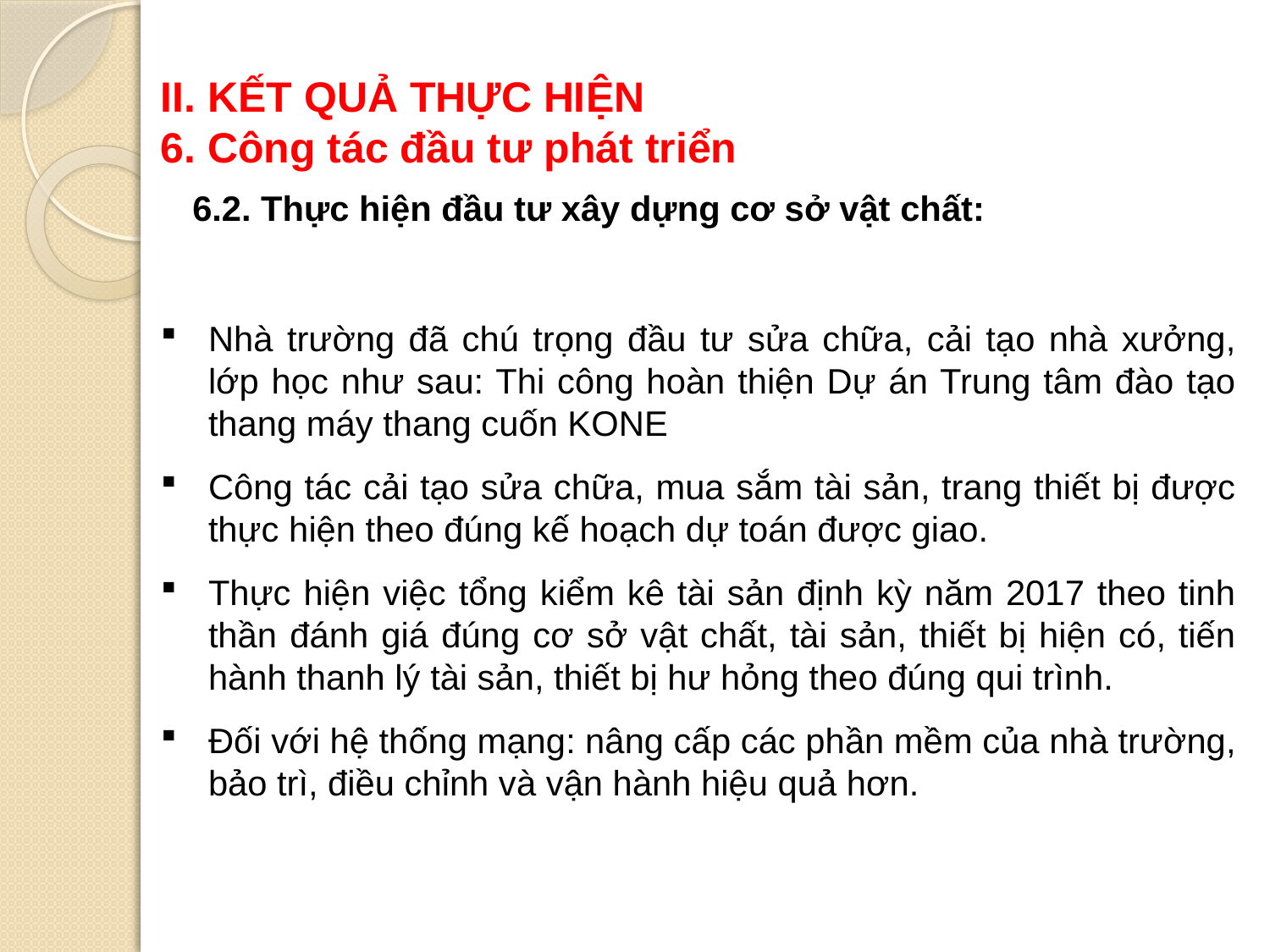

II. KẾT QUẢ THỰC HIỆN
6. Công tác đầu tư phát triển
6.2. Thực hiện đầu tư xây dựng cơ sở vật chất:
Nhà trường đã chú trọng đầu tư sửa chữa, cải tạo nhà xưởng, lớp học như sau: Thi công hoàn thiện Dự án Trung tâm đào tạo thang máy thang cuốn KONE
Công tác cải tạo sửa chữa, mua sắm tài sản, trang thiết bị được thực hiện theo đúng kế hoạch dự toán được giao.
Thực hiện việc tổng kiểm kê tài sản định kỳ năm 2017 theo tinh thần đánh giá đúng cơ sở vật chất, tài sản, thiết bị hiện có, tiến hành thanh lý tài sản, thiết bị hư hỏng theo đúng qui trình.
Đối với hệ thống mạng: nâng cấp các phần mềm của nhà trường, bảo trì, điều chỉnh và vận hành hiệu quả hơn.